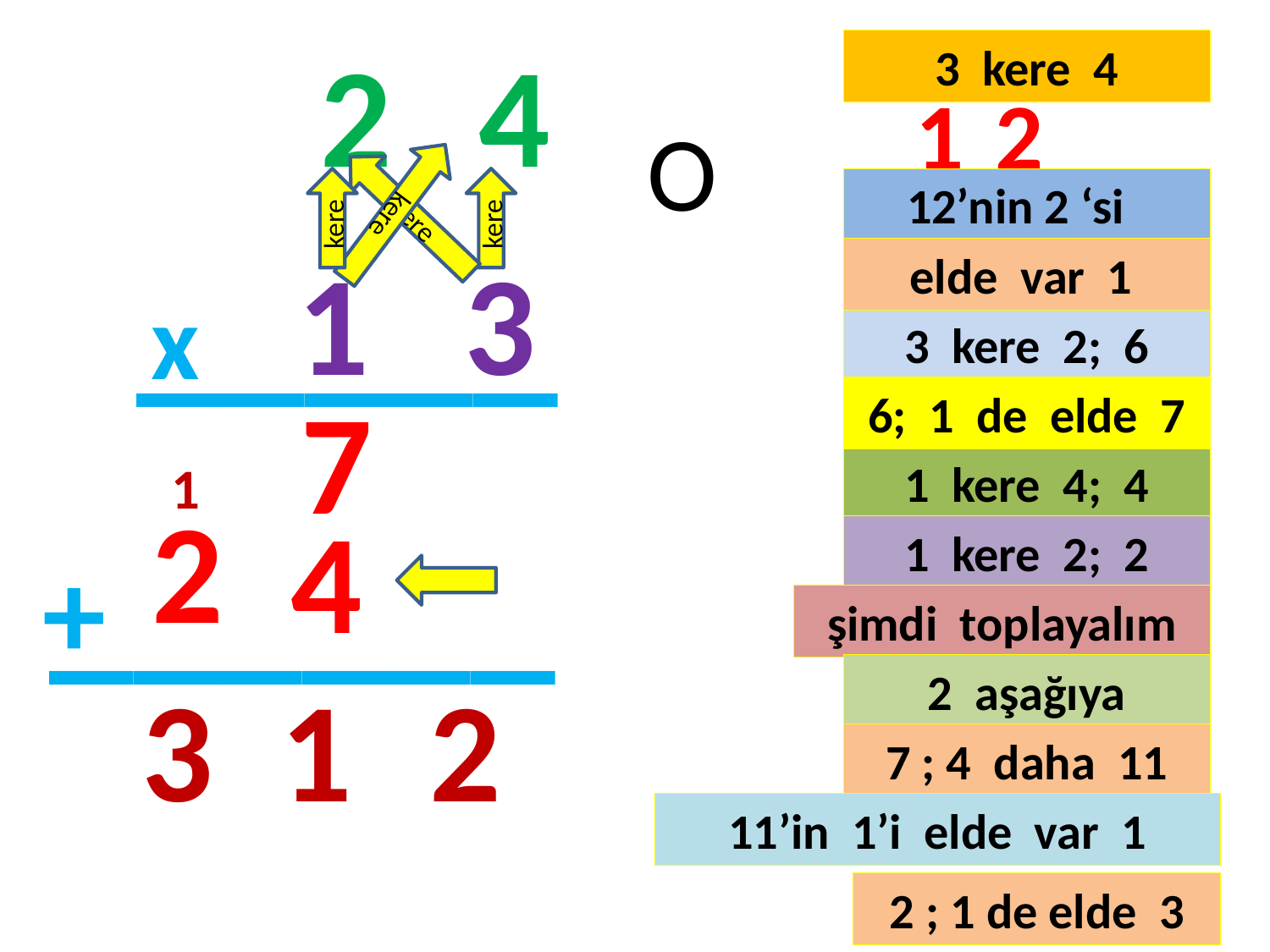

2
4
3  kere  4

1
2
O
kere
kere
kere
kere
12’nin 2 ‘si
_____
1   3
elde  var  1
x
#

3  kere  2;  6
7
6;  1  de  elde  7

1

1  kere  4;  4
2
______
4
1  kere  2;  2
+

şimdi  toplayalım
3
1
2
2  aşağıya
7 ; 4  daha  11
11’in  1’i  elde  var  1
2 ; 1 de elde  3